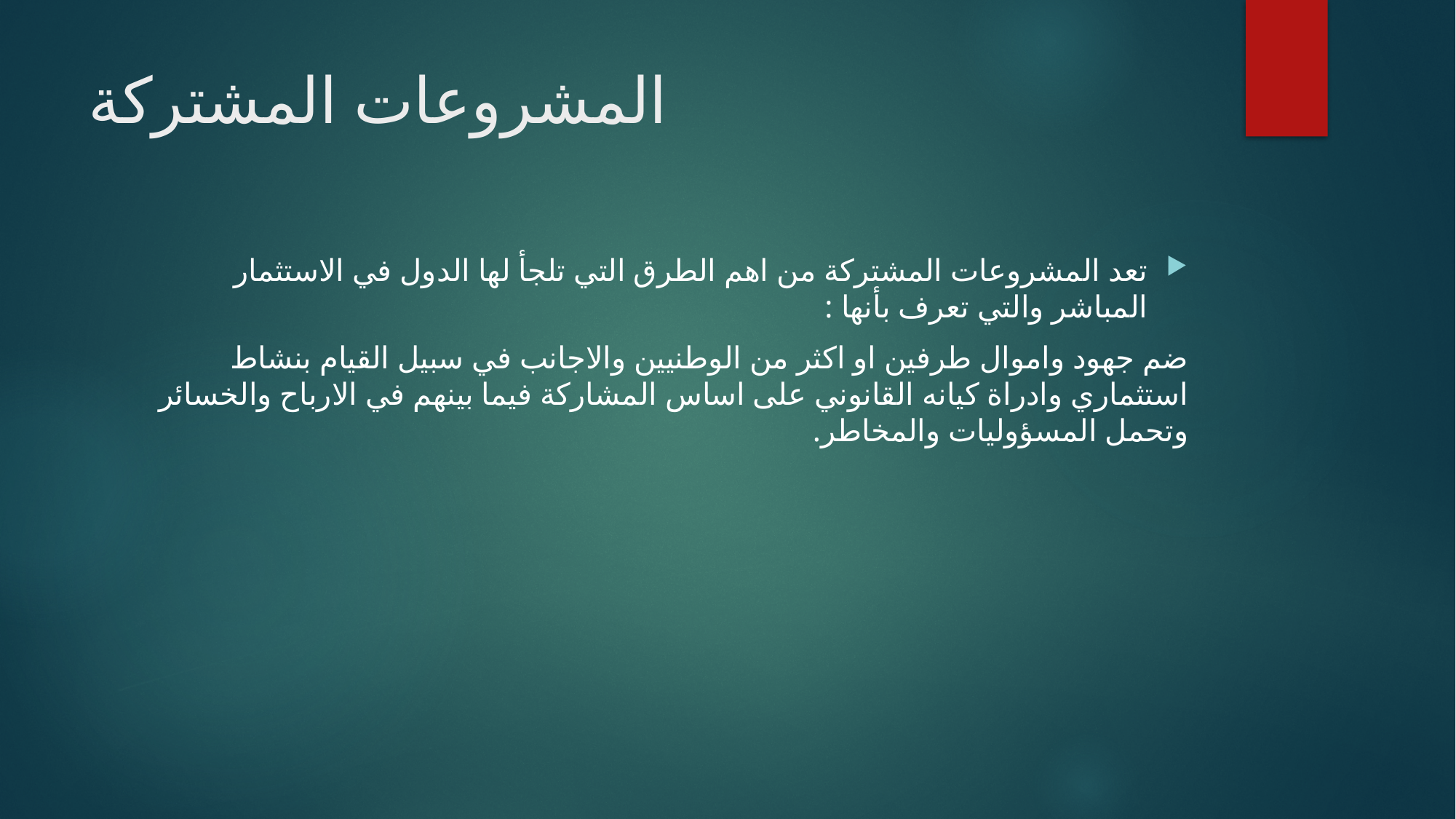

# المشروعات المشتركة
تعد المشروعات المشتركة من اهم الطرق التي تلجأ لها الدول في الاستثمار المباشر والتي تعرف بأنها :
ضم جهود واموال طرفين او اكثر من الوطنيين والاجانب في سبيل القيام بنشاط استثماري وادراة كيانه القانوني على اساس المشاركة فيما بينهم في الارباح والخسائر وتحمل المسؤوليات والمخاطر.